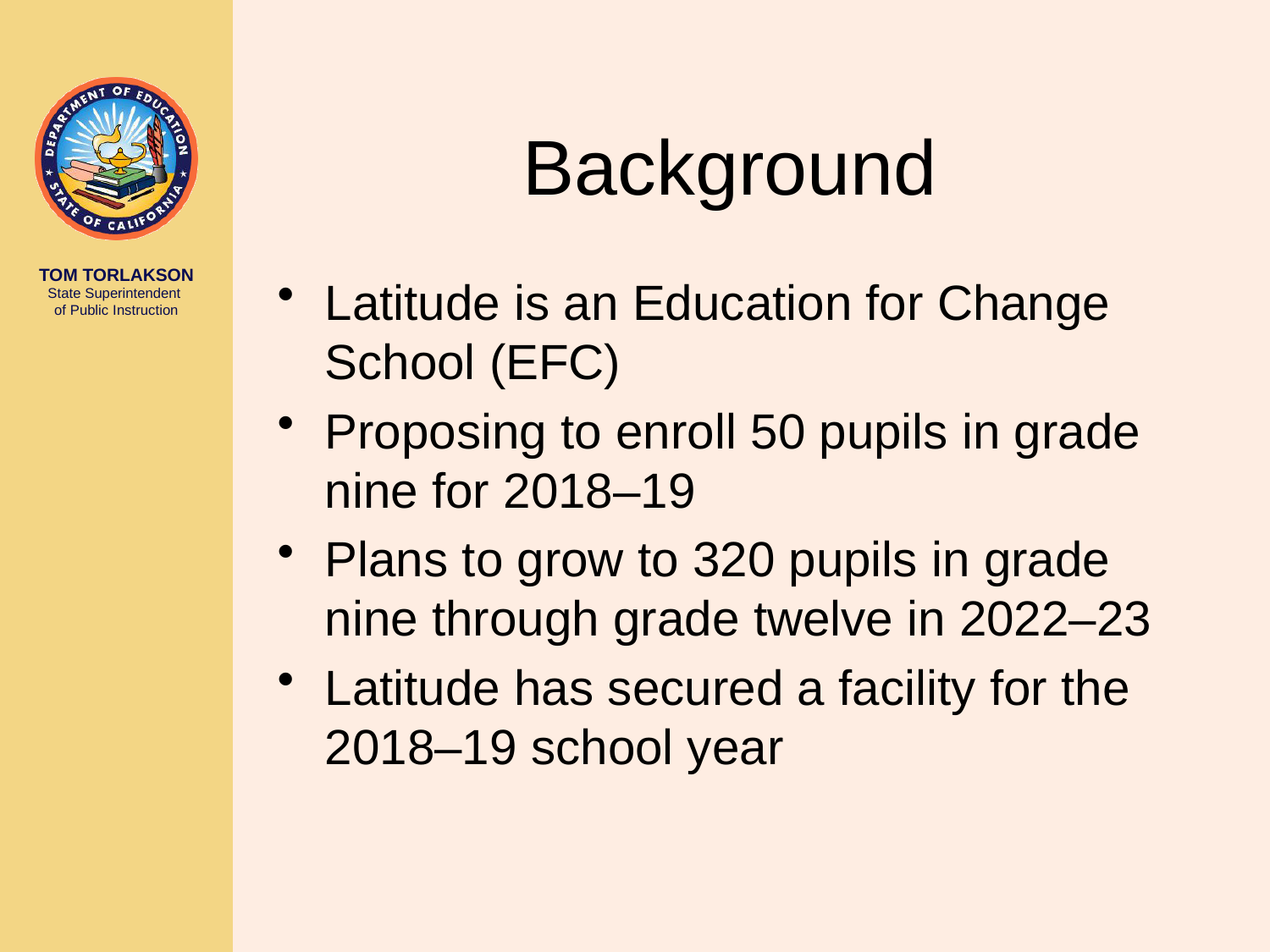

# Background
Latitude is an Education for Change School (EFC)
Proposing to enroll 50 pupils in grade nine for 2018–19
Plans to grow to 320 pupils in grade nine through grade twelve in 2022–23
Latitude has secured a facility for the 2018–19 school year